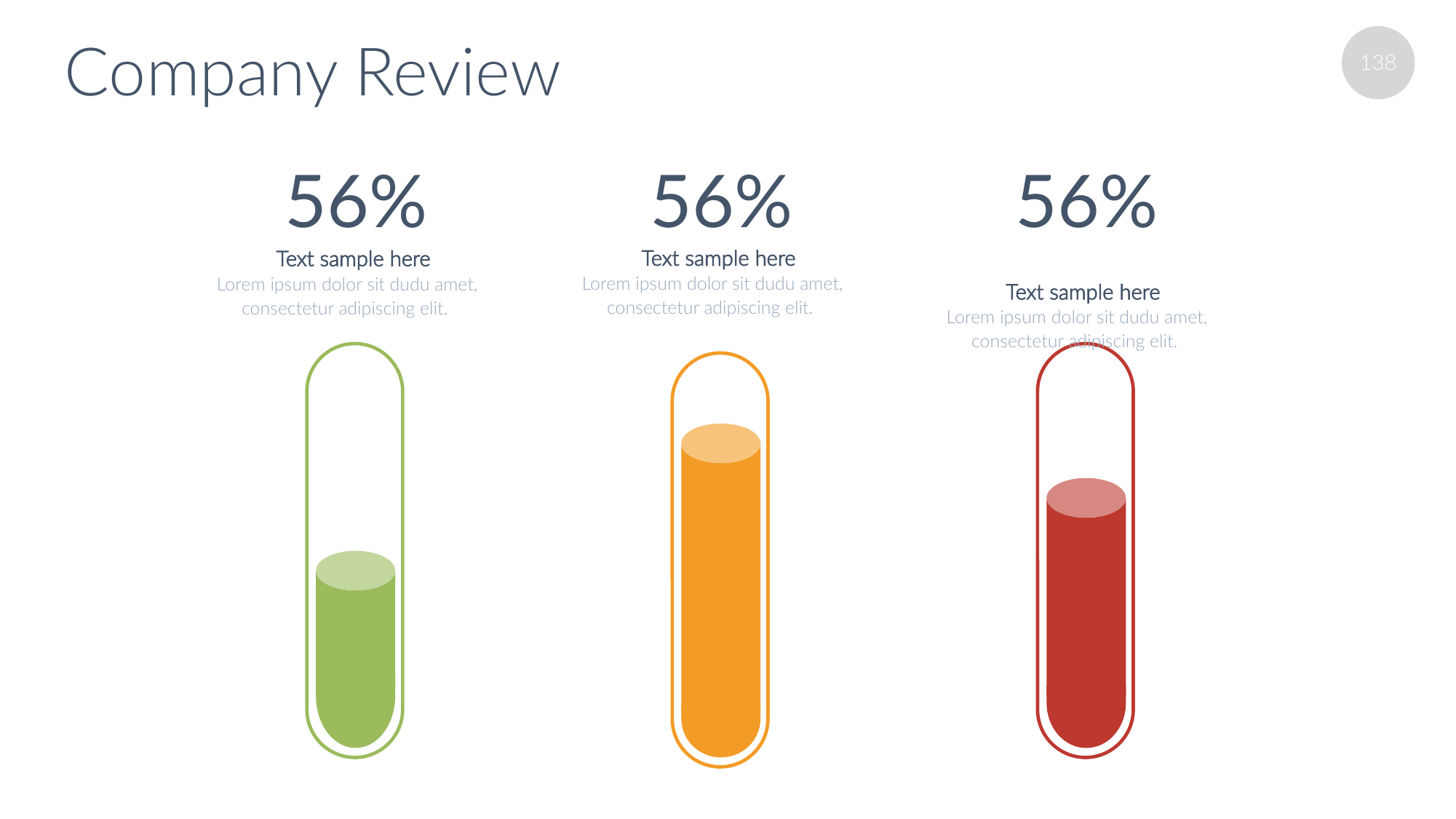

Company Review
56%
56%
56%
Text sample here
Lorem ipsum dolor sit dudu amet, consectetur adipiscing elit.
Text sample here
Lorem ipsum dolor sit dudu amet, consectetur adipiscing elit.
Text sample here
Lorem ipsum dolor sit dudu amet, consectetur adipiscing elit.